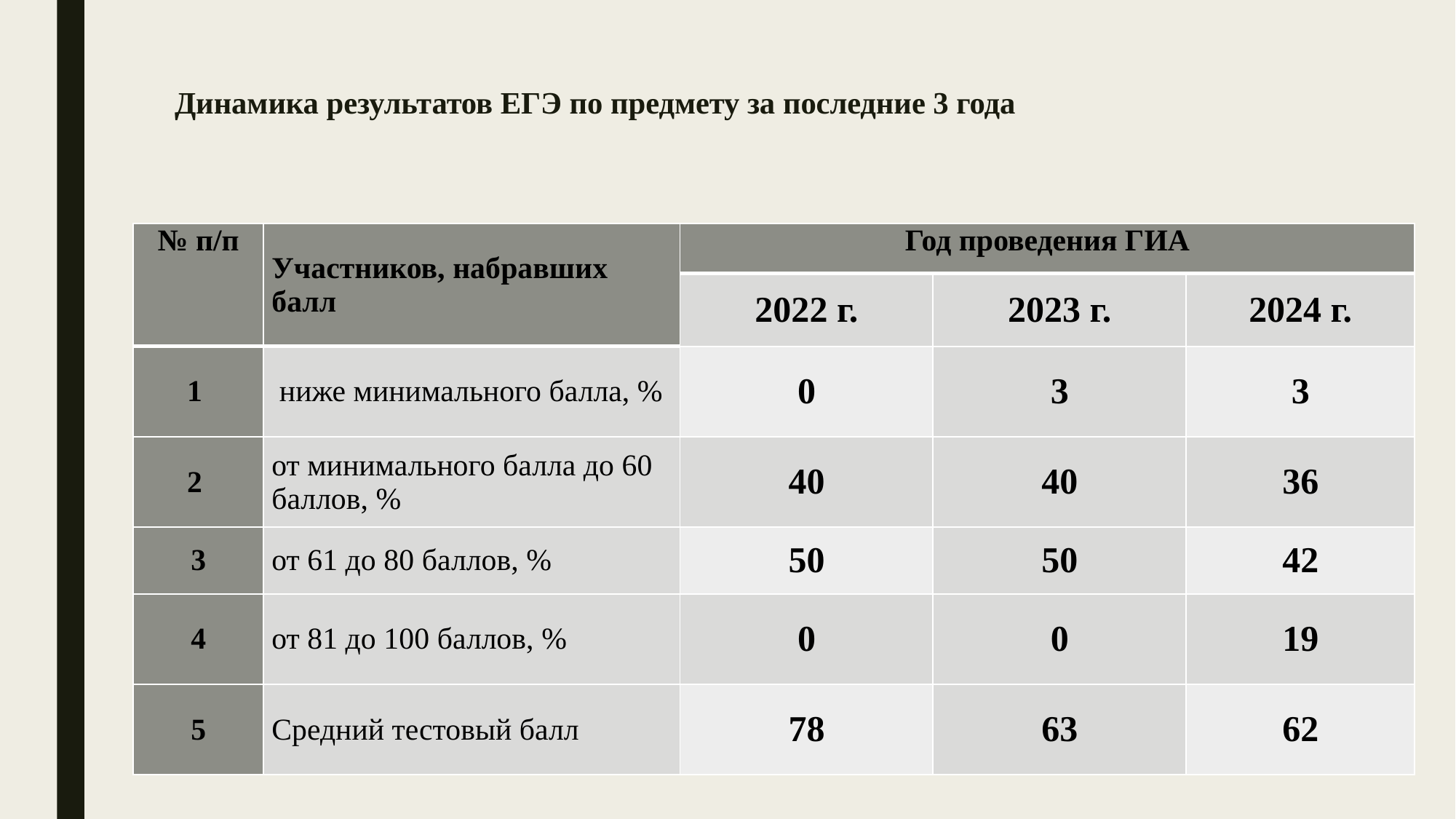

# Динамика результатов ЕГЭ по предмету за последние 3 года
| № п/п | Участников, набравших балл | Год проведения ГИА |  |  |
| --- | --- | --- | --- | --- |
|  |  | 2022 г. | 2023 г. | 2024 г. |
| 1 | ниже минимального балла, % | 0 | 3 | 3 |
| 2 | от минимального балла до 60 баллов, % | 40 | 40 | 36 |
| 3 | от 61 до 80 баллов, % | 50 | 50 | 42 |
| 4 | от 81 до 100 баллов, % | 0 | 0 | 19 |
| 5 | Средний тестовый балл | 78 | 63 | 62 |